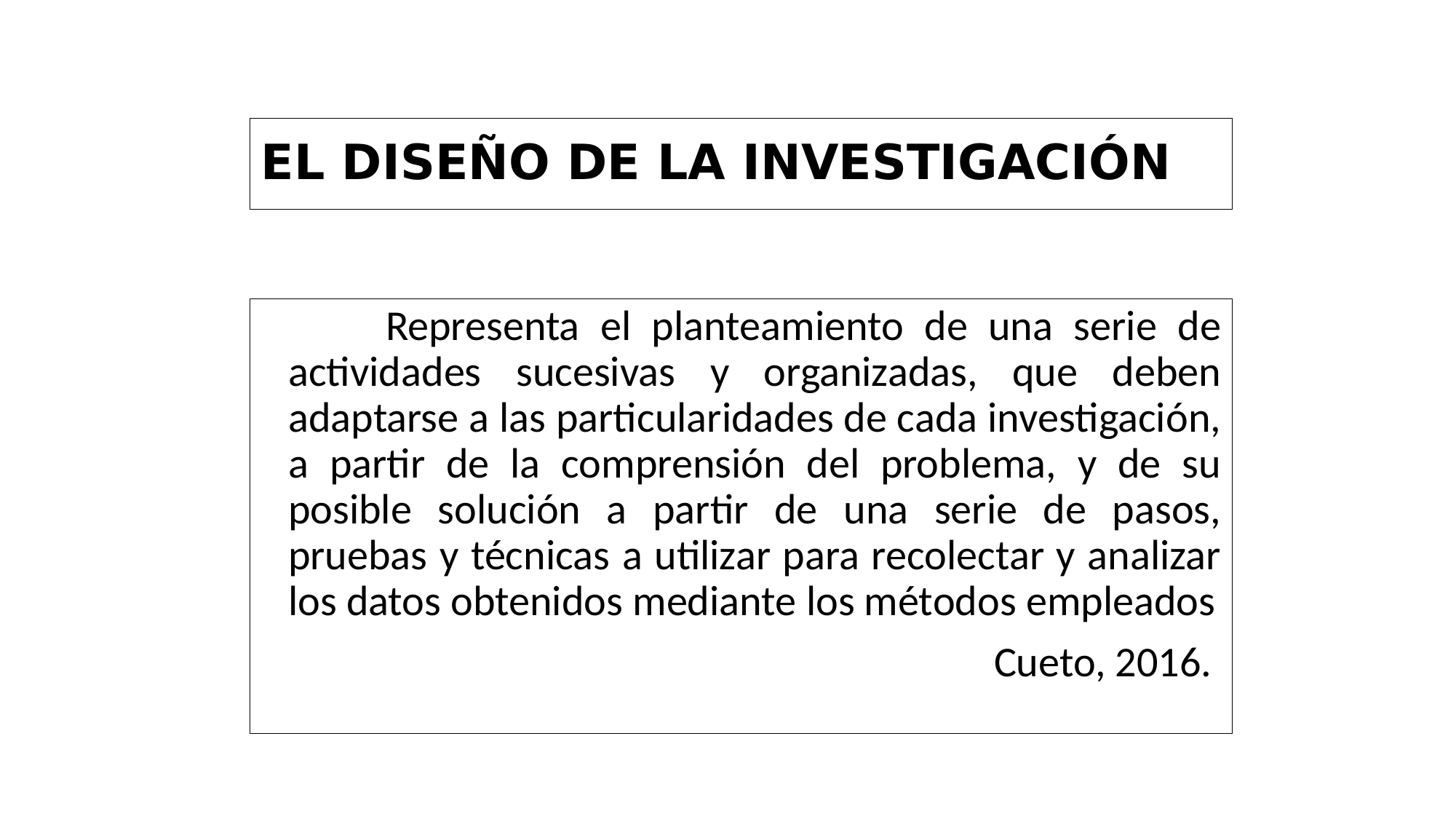

# EL DISEÑO DE LA INVESTIGACIÓN
      Representa el planteamiento de una serie de actividades sucesivas y organizadas, que deben adaptarse a las particularidades de cada investigación, a partir de la comprensión del problema, y de su posible solución a partir de una serie de pasos, pruebas y técnicas a utilizar para recolectar y analizar los datos obtenidos mediante los métodos empleados
Cueto, 2016.